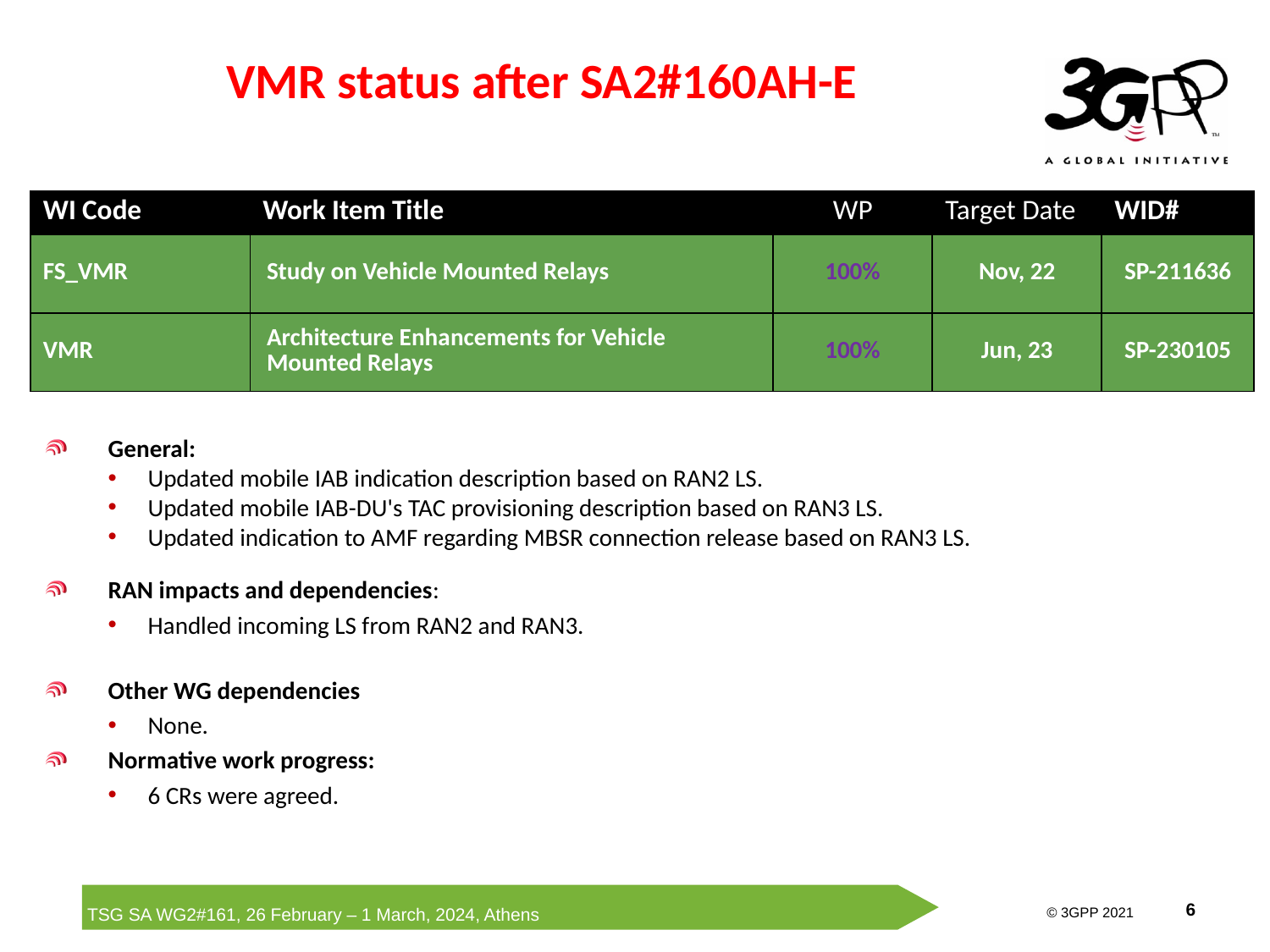

# VMR status after SA2#160AH-E
| WI Code | Work Item Title | WP | Target Date | WID# |
| --- | --- | --- | --- | --- |
| FS\_VMR | Study on Vehicle Mounted Relays | 100% | Nov, 22 | SP-211636 |
| VMR | Architecture Enhancements for Vehicle Mounted Relays | 100% | Jun, 23 | SP-230105 |
General:
Updated mobile IAB indication description based on RAN2 LS.
Updated mobile IAB-DU's TAC provisioning description based on RAN3 LS.
Updated indication to AMF regarding MBSR connection release based on RAN3 LS.

RAN impacts and dependencies:
Handled incoming LS from RAN2 and RAN3.

Other WG dependencies
None.
Normative work progress:
6 CRs were agreed.